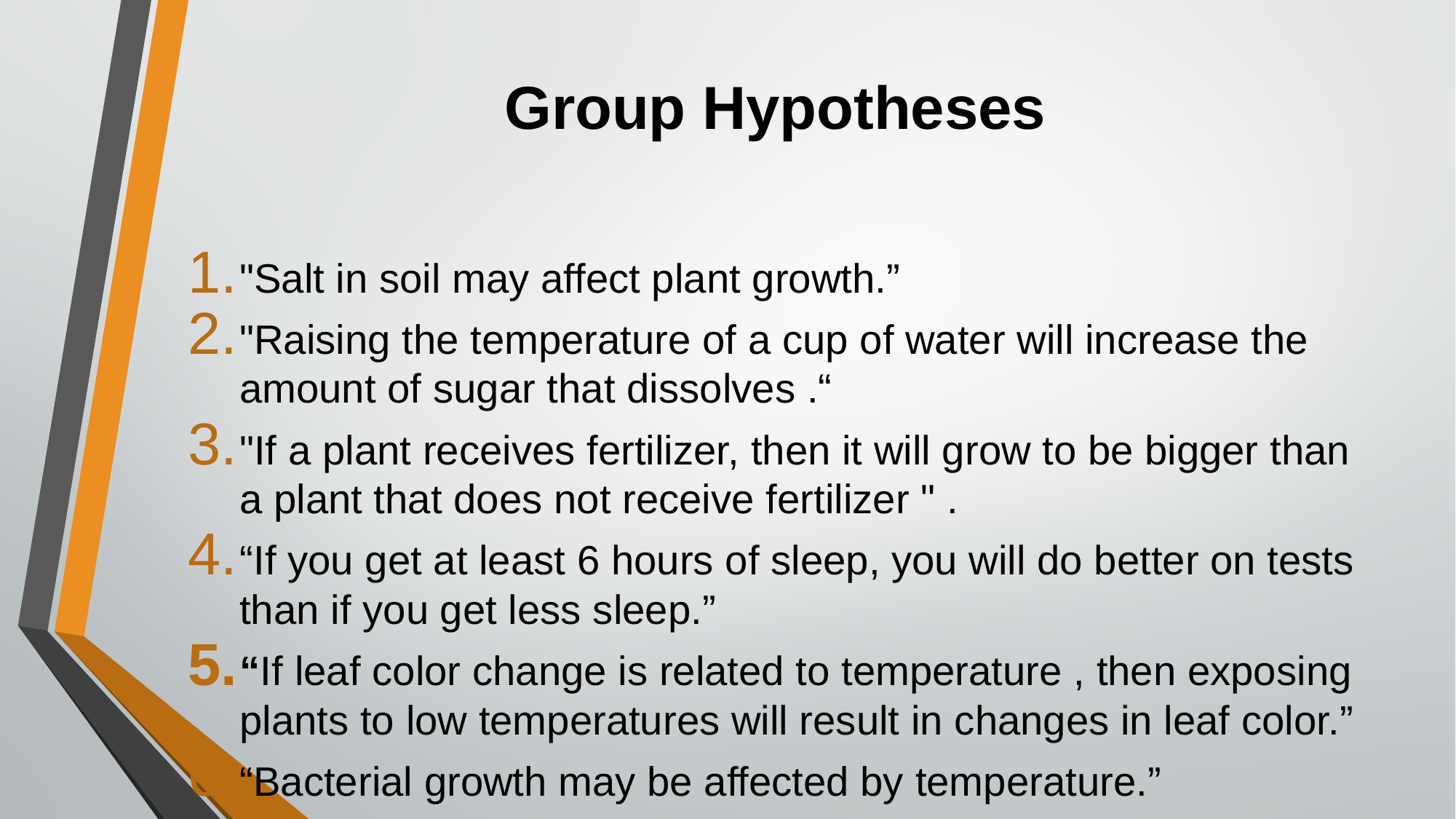

# Group Hypotheses
"Salt in soil may affect plant growth.”
"Raising the temperature of a cup of water will increase the amount of sugar that dissolves .“
"If a plant receives fertilizer, then it will grow to be bigger than a plant that does not receive fertilizer " .
“If you get at least 6 hours of sleep, you will do better on tests than if you get less sleep.”
“If leaf color change is related to temperature , then exposing plants to low temperatures will result in changes in leaf color.”
“Bacterial growth may be affected by temperature.”